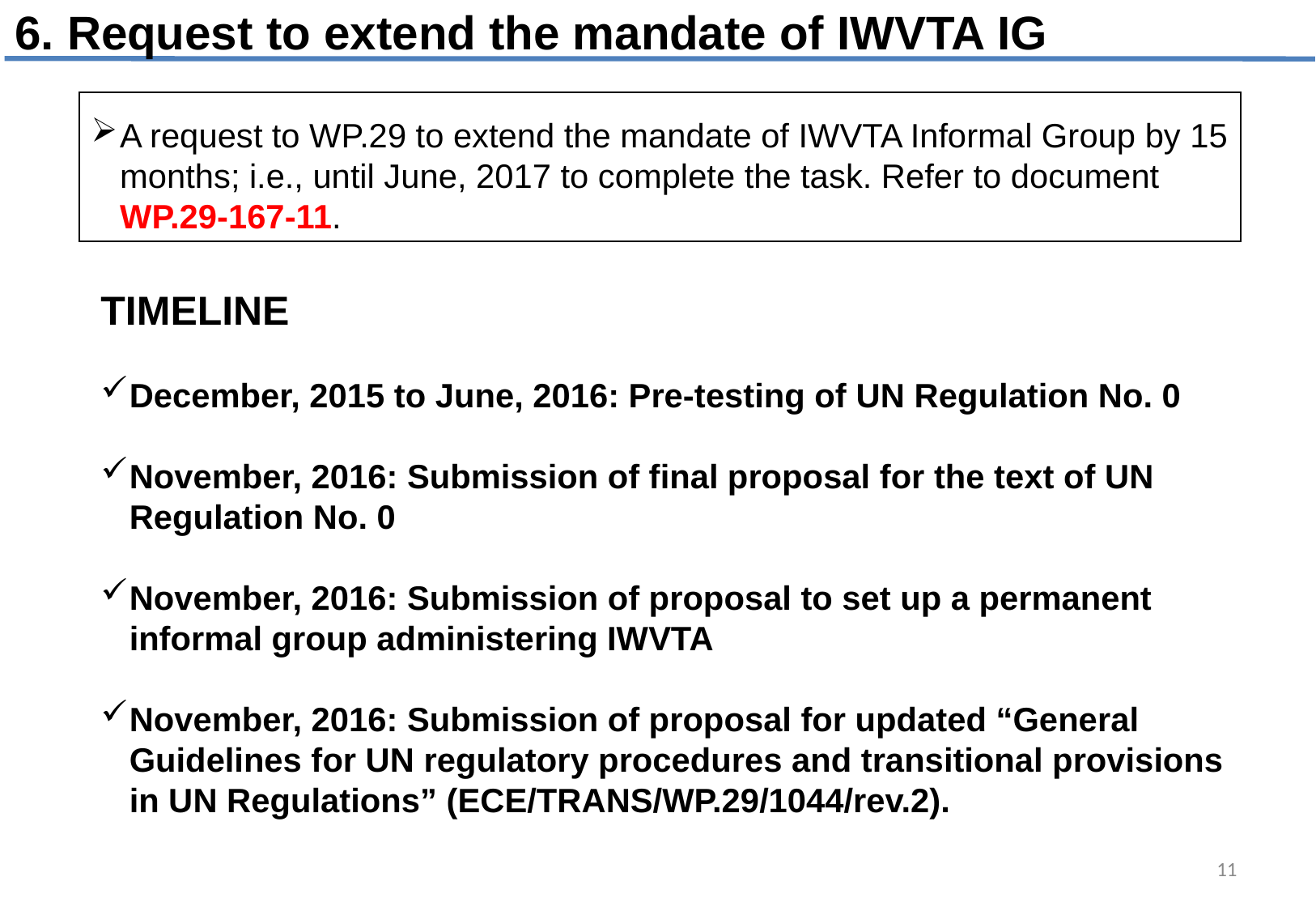

6. Request to extend the mandate of IWVTA IG

A request to WP.29 to extend the mandate of IWVTA Informal Group by 15 months; i.e., until June, 2017 to complete the task. Refer to document WP.29-167-11.
TIMELINE

December, 2015 to June, 2016: Pre-testing of UN Regulation No. 0

November, 2016: Submission of final proposal for the text of UN Regulation No. 0

November, 2016: Submission of proposal to set up a permanent informal group administering IWVTA

November, 2016: Submission of proposal for updated “General Guidelines for UN regulatory procedures and transitional provisions in UN Regulations” (ECE/TRANS/WP.29/1044/rev.2).

11